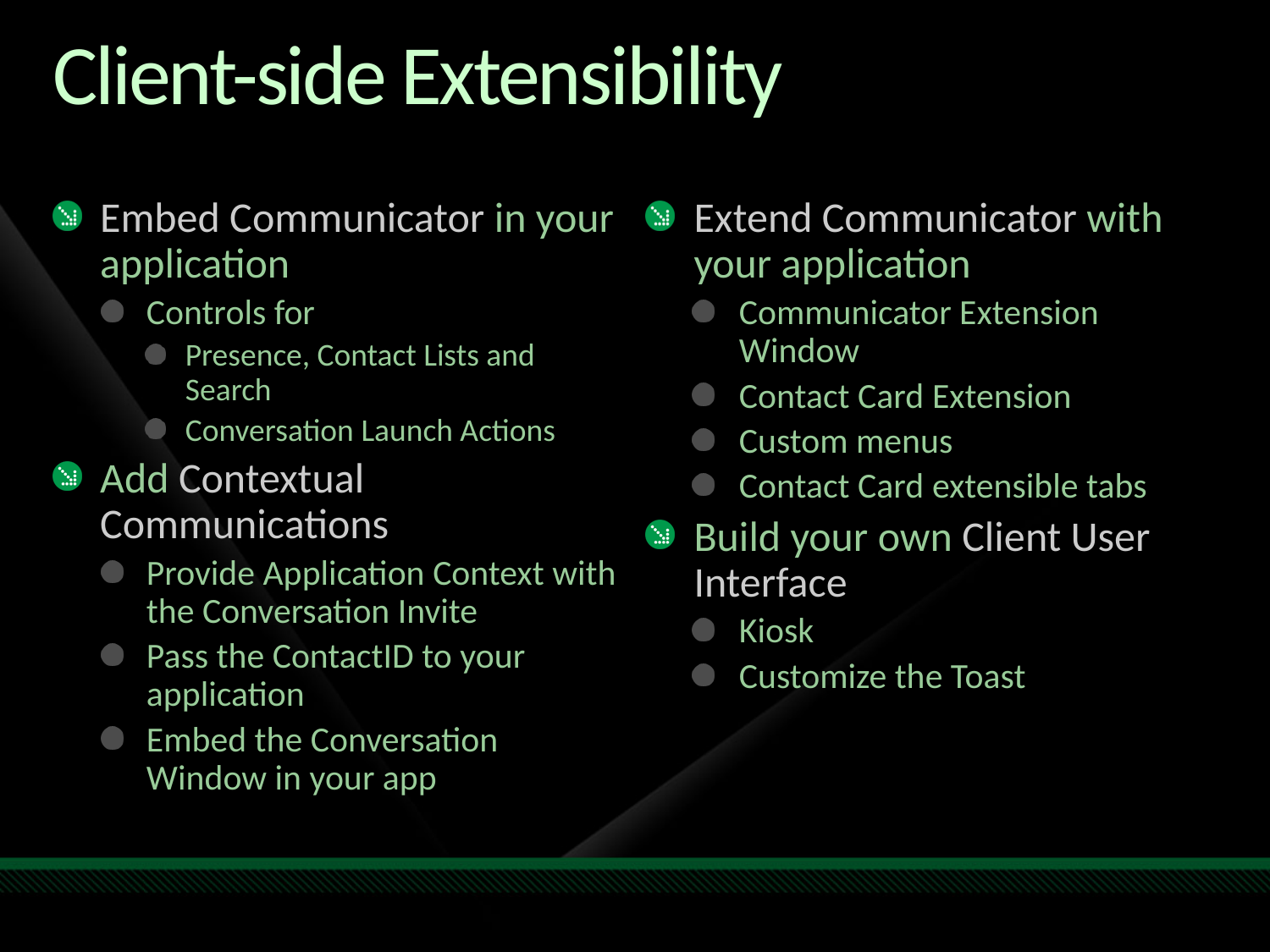

# Client-side Extensibility
Embed Communicator in your application
Controls for
Presence, Contact Lists and Search
Conversation Launch Actions
Add Contextual Communications
Provide Application Context with the Conversation Invite
Pass the ContactID to your application
Embed the Conversation Window in your app
Extend Communicator with your application
Communicator Extension Window
Contact Card Extension
Custom menus
Contact Card extensible tabs
Build your own Client User Interface
Kiosk
Customize the Toast